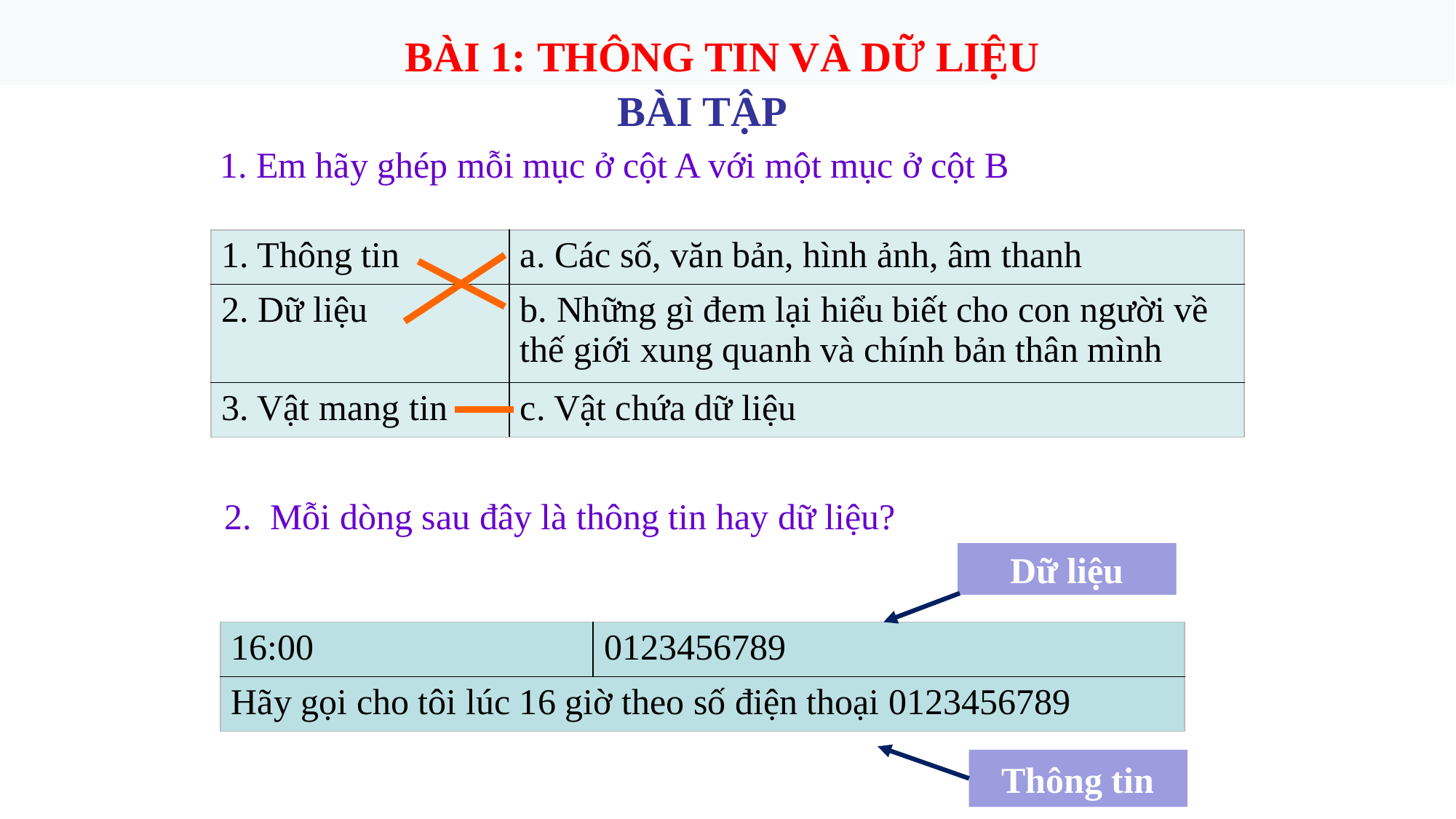

BÀI 1: THÔNG TIN VÀ DỮ LIỆU
BÀI TẬP
1. Em hãy ghép mỗi mục ở cột A với một mục ở cột B

| 1. Thông tin | a. Các số, văn bản, hình ảnh, âm thanh |
| --- | --- |
| 2. Dữ liệu | b. Những gì đem lại hiểu biết cho con người về thế giới xung quanh và chính bản thân mình |
| 3. Vật mang tin | c. Vật chứa dữ liệu |
2.  Mỗi dòng sau đây là thông tin hay dữ liệu?
Dữ liệu
| 16:00 | 0123456789 |
| --- | --- |
| Hãy gọi cho tôi lúc 16 giờ theo số điện thoại 0123456789 |  |
Thông tin